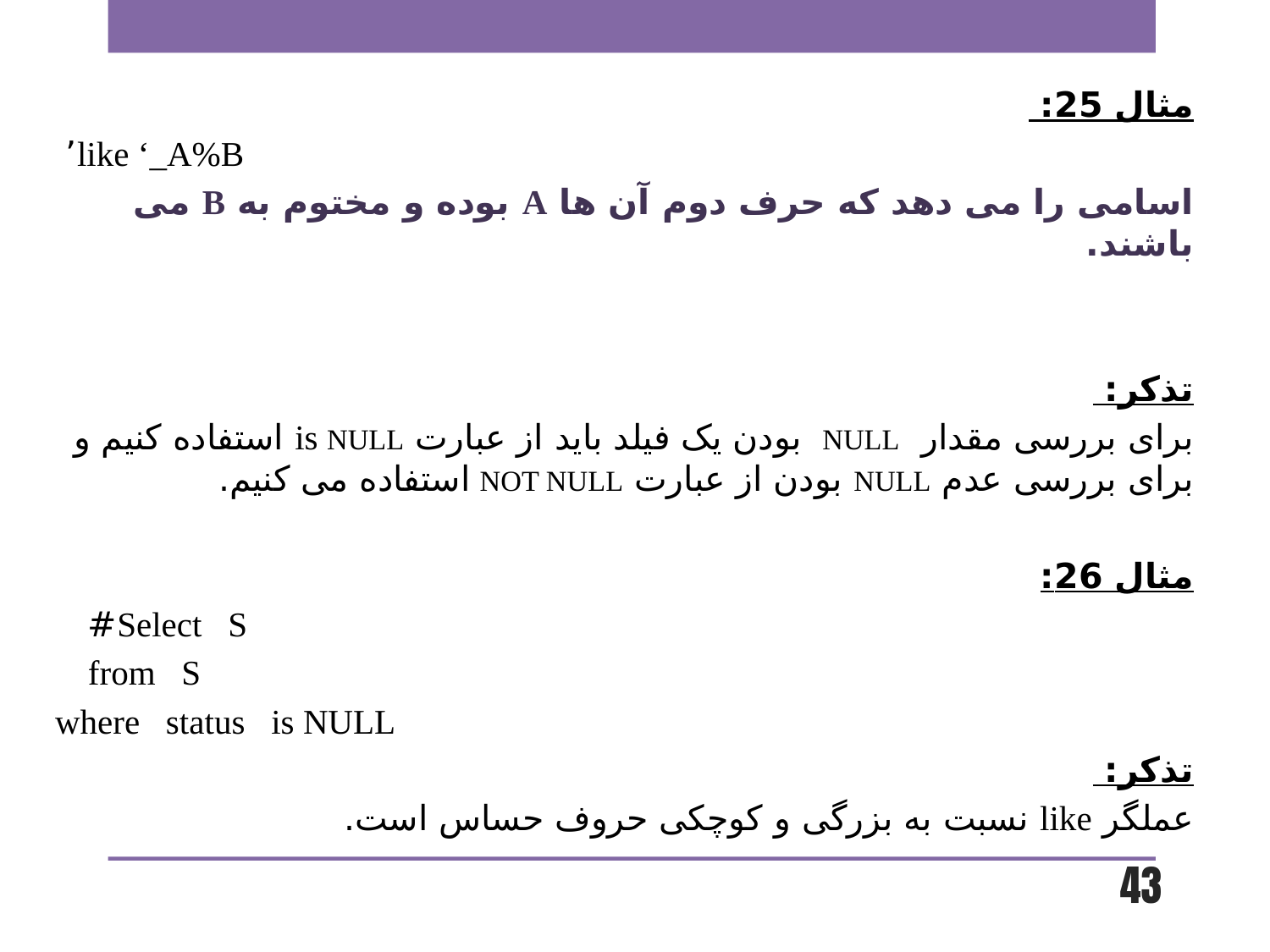

مثال 25:
like ‘_A%B’
اسامی را می دهد که حرف دوم آن ها A بوده و مختوم به B می باشند.

تذکر:
برای بررسی مقدار  NULL  بودن یک فیلد باید از عبارت is NULL استفاده کنیم و برای بررسی عدم NULL بودن از عبارت NOT NULL استفاده می کنیم.

مثال 26:
Select   S#
from   S
where   status   is NULL
تذکر:
عملگر like نسبت به بزرگی و کوچکی حروف حساس است.
43